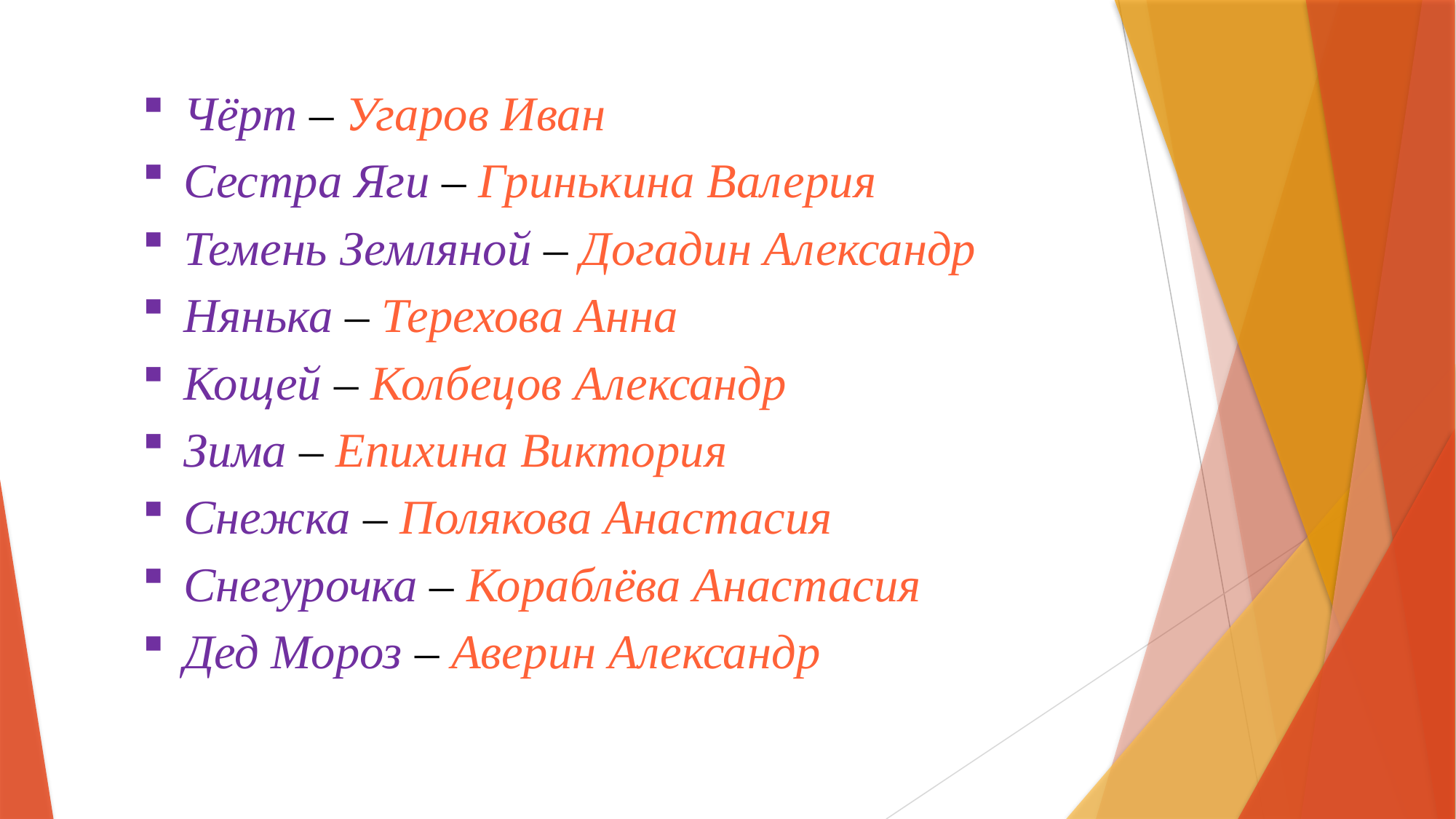

Чёрт – Угаров Иван
Сестра Яги – Гринькина Валерия
Темень Земляной – Догадин Александр
Нянька – Терехова Анна
Кощей – Колбецов Александр
Зима – Епихина Виктория
Снежка – Полякова Анастасия
Снегурочка – Кораблёва Анастасия
Дед Мороз – Аверин Александр